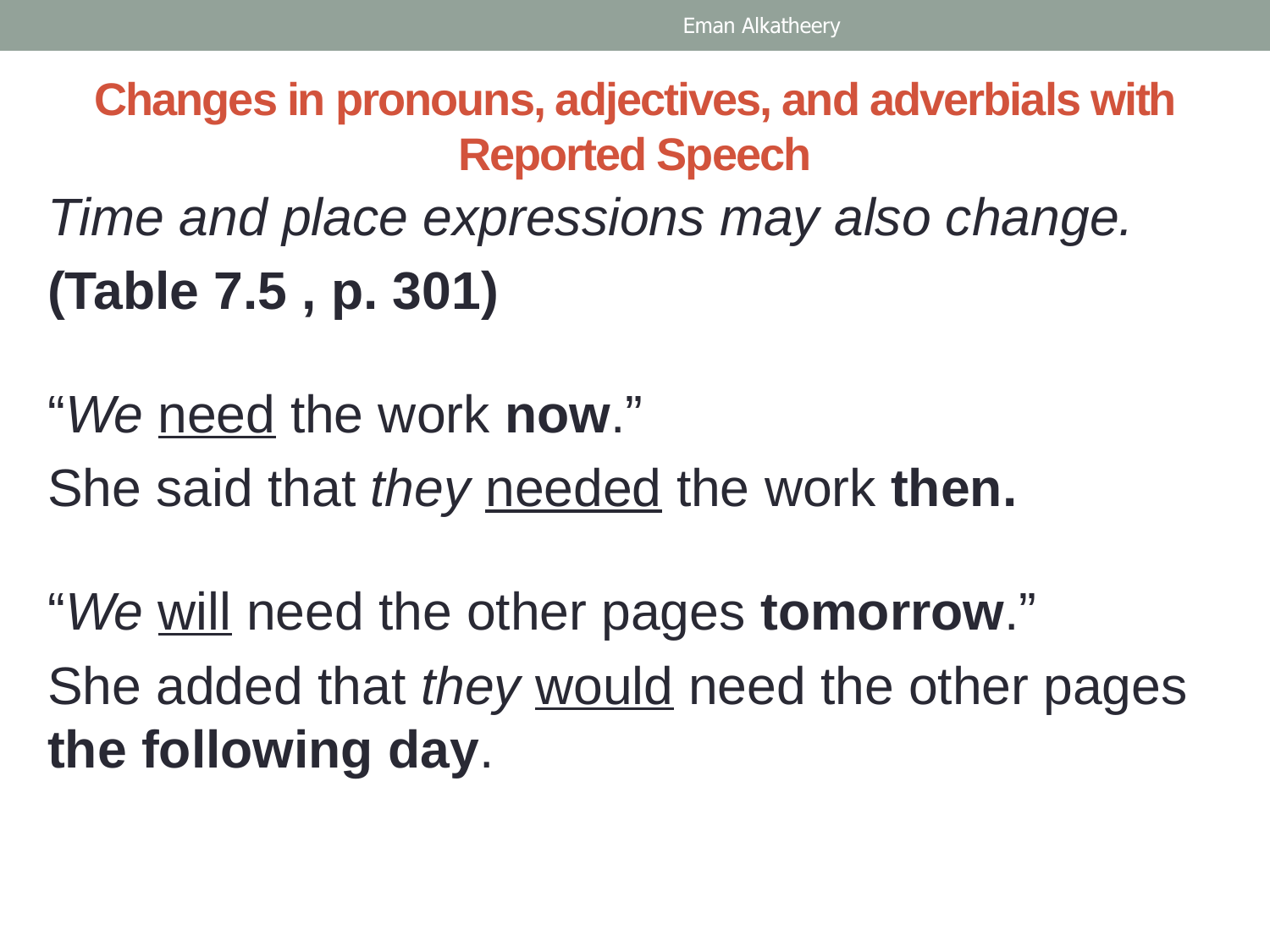

Eman Alkatheery
# Changes in pronouns, adjectives, and adverbials with Reported Speech
Time and place expressions may also change.
(Table 7.5 , p. 301)

“We need the work now.”
She said that they needed the work then.

“We will need the other pages tomorrow.”
She added that they would need the other pages the following day.